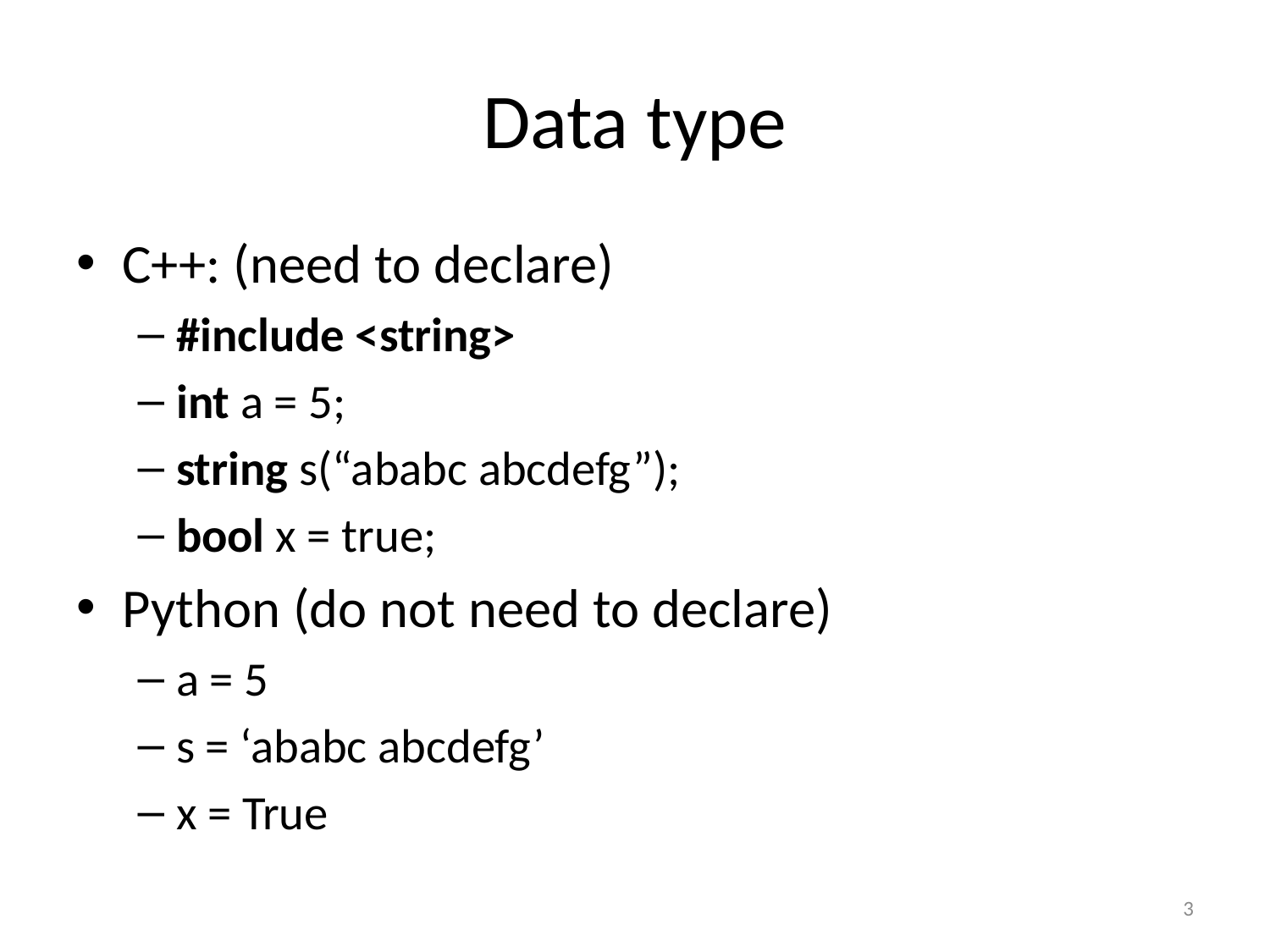

# Data type
C++: (need to declare)
#include <string>
int a = 5;
string s(“ababc abcdefg”);
bool x = true;
Python (do not need to declare)
a = 5
s = ‘ababc abcdefg’
x = True

3